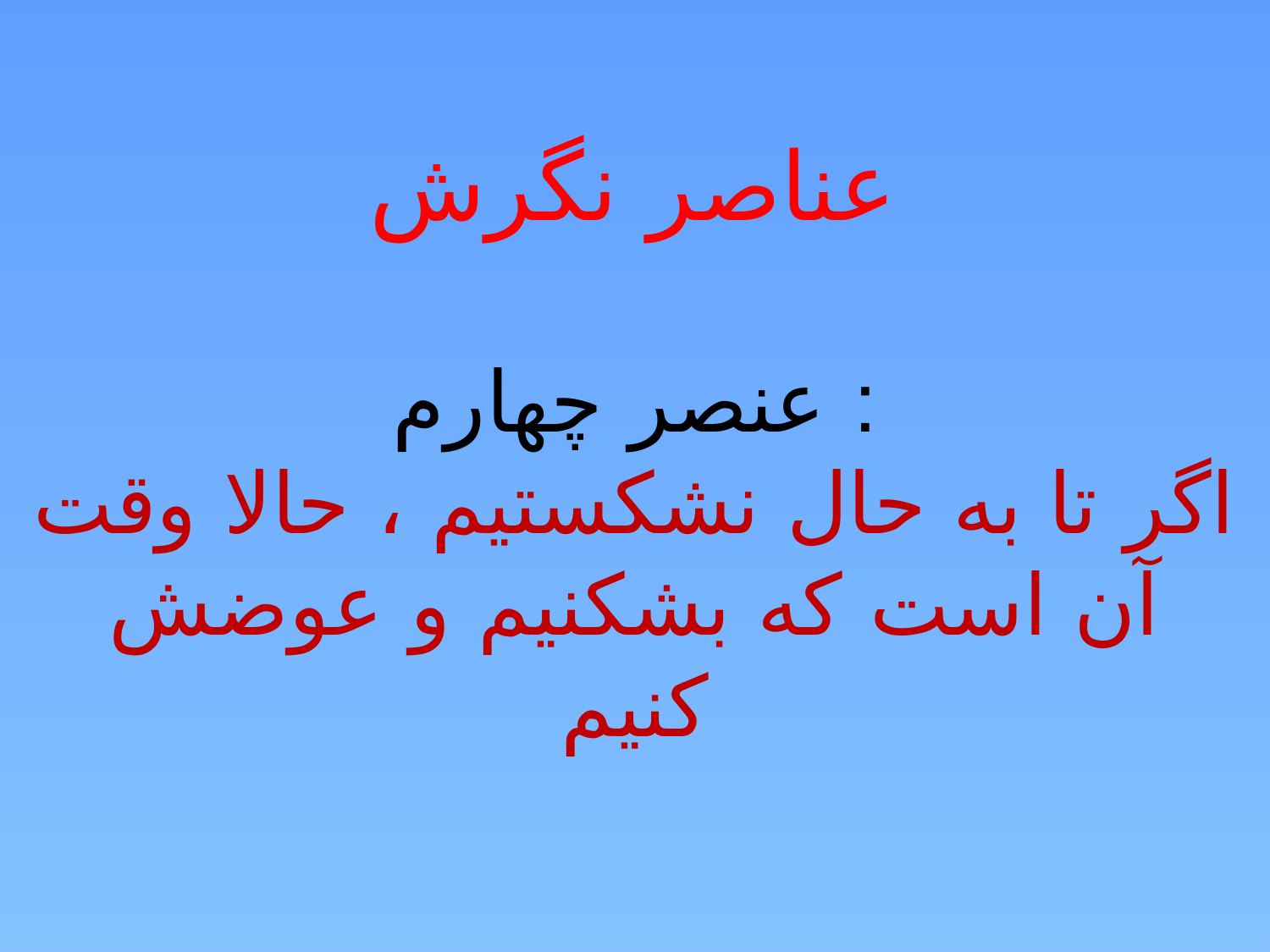

عناصر نگرش

عنصر چهارم :
اگر تا به حال نشکستیم ، حالا وقت آن است که بشکنیم و عوضش کنیم